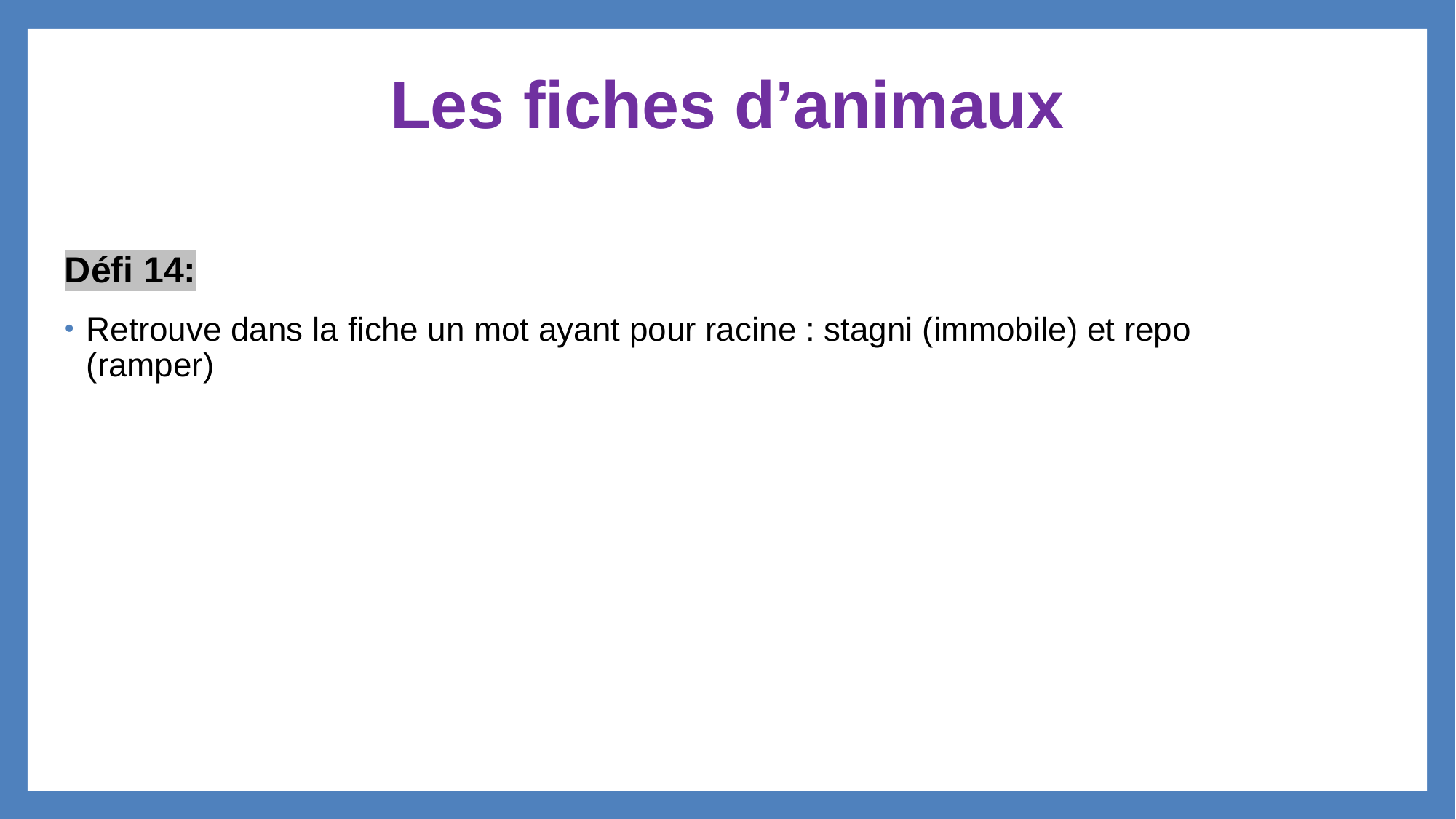

# Les fiches d’animaux
Défi 14:
Retrouve dans la fiche un mot ayant pour racine : stagni (immobile) et repo (ramper)